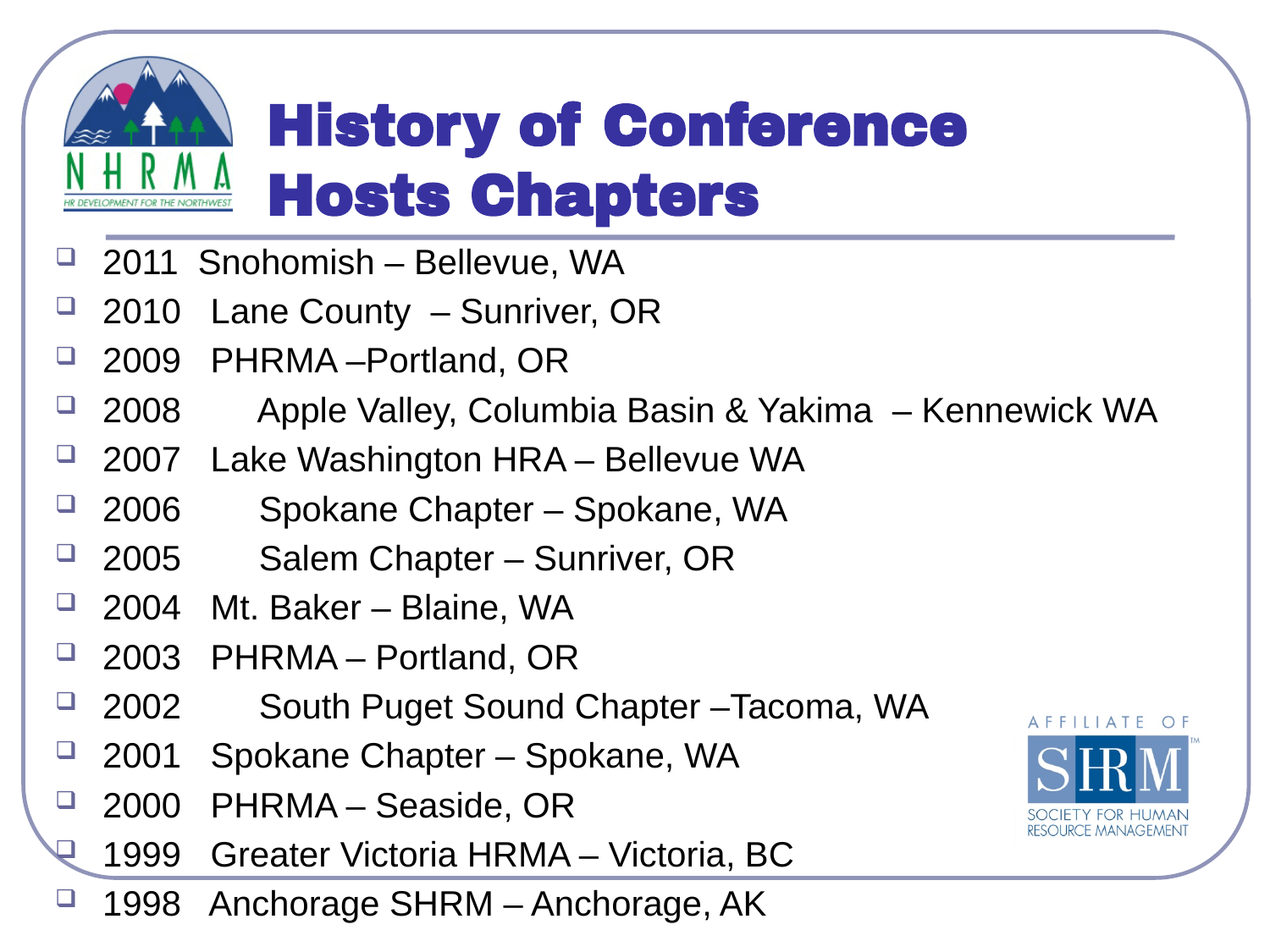

# History of Conference Hosts Chapters
2011  Snohomish – Bellevue, WA
2010   Lane County  – Sunriver, OR
2009   PHRMA –Portland, OR
2008	   Apple Valley, Columbia Basin & Yakima  – Kennewick WA
2007   Lake Washington HRA – Bellevue WA
2006	   Spokane Chapter – Spokane, WA
2005	   Salem Chapter – Sunriver, OR
2004   Mt. Baker – Blaine, WA
2003   PHRMA – Portland, OR
2002	   South Puget Sound Chapter –Tacoma, WA
2001   Spokane Chapter – Spokane, WA
2000   PHRMA – Seaside, OR
1999   Greater Victoria HRMA – Victoria, BC
1998   Anchorage SHRM – Anchorage, AK